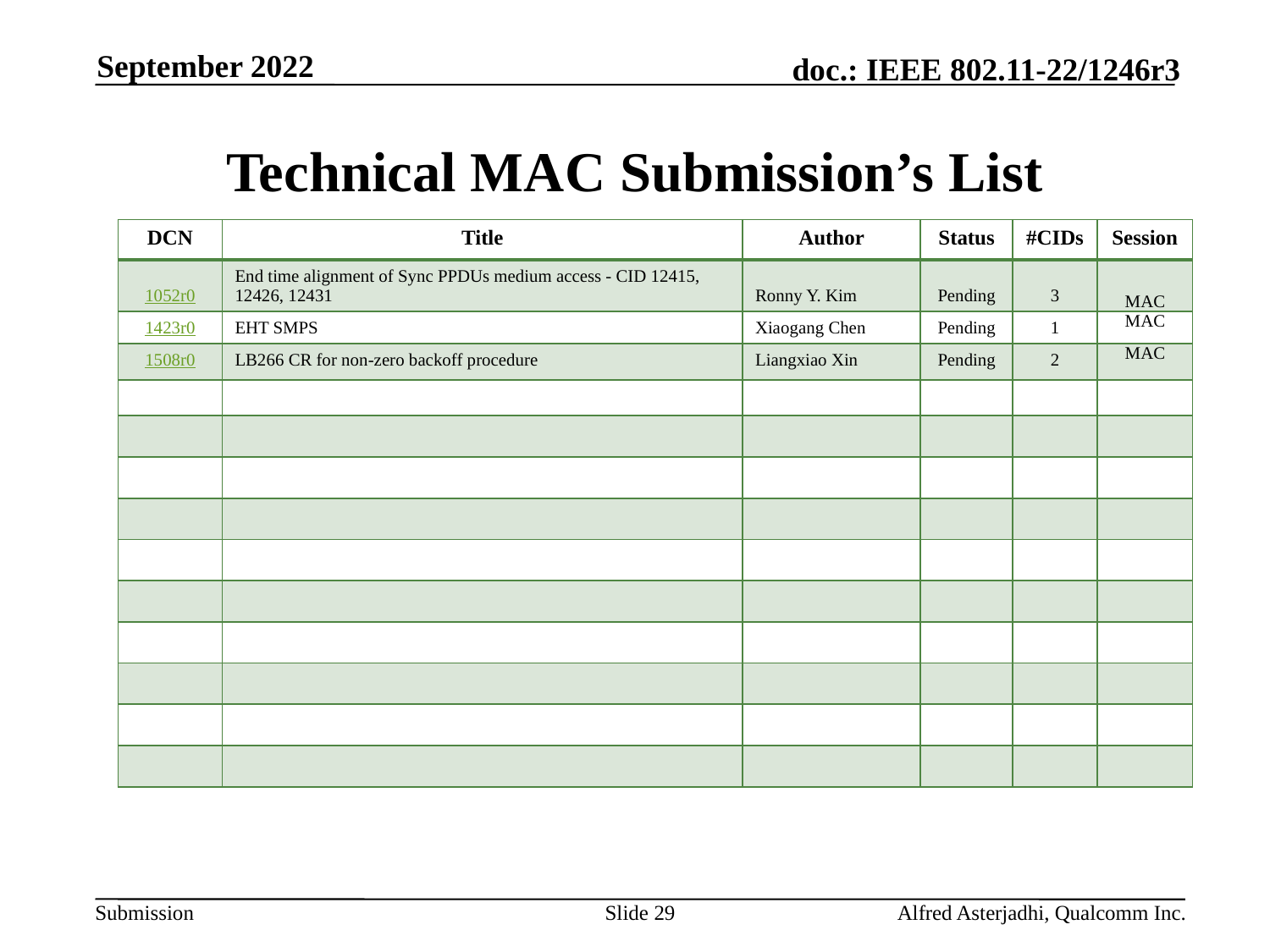

September 2022
# Technical MAC Submission’s List
| DCN | Title | Author | Status | #CIDs | Session |
| --- | --- | --- | --- | --- | --- |
| 1052r0 | End time alignment of Sync PPDUs medium access - CID 12415, 12426, 12431 | Ronny Y. Kim | Pending | 3 | MAC |
| 1423r0 | EHT SMPS | Xiaogang Chen | Pending | 1 | MAC |
| 1508r0 | LB266 CR for non-zero backoff procedure | Liangxiao Xin | Pending | 2 | MAC |
|  |  |  |  |  |  |
|  |  |  |  |  |  |
|  |  |  |  |  |  |
|  |  |  |  |  |  |
|  |  |  |  |  |  |
|  |  |  |  |  |  |
|  |  |  |  |  |  |
|  |  |  |  |  |  |
|  |  |  |  |  |  |
|  |  |  |  |  |  |
Slide 29
Alfred Asterjadhi, Qualcomm Inc.